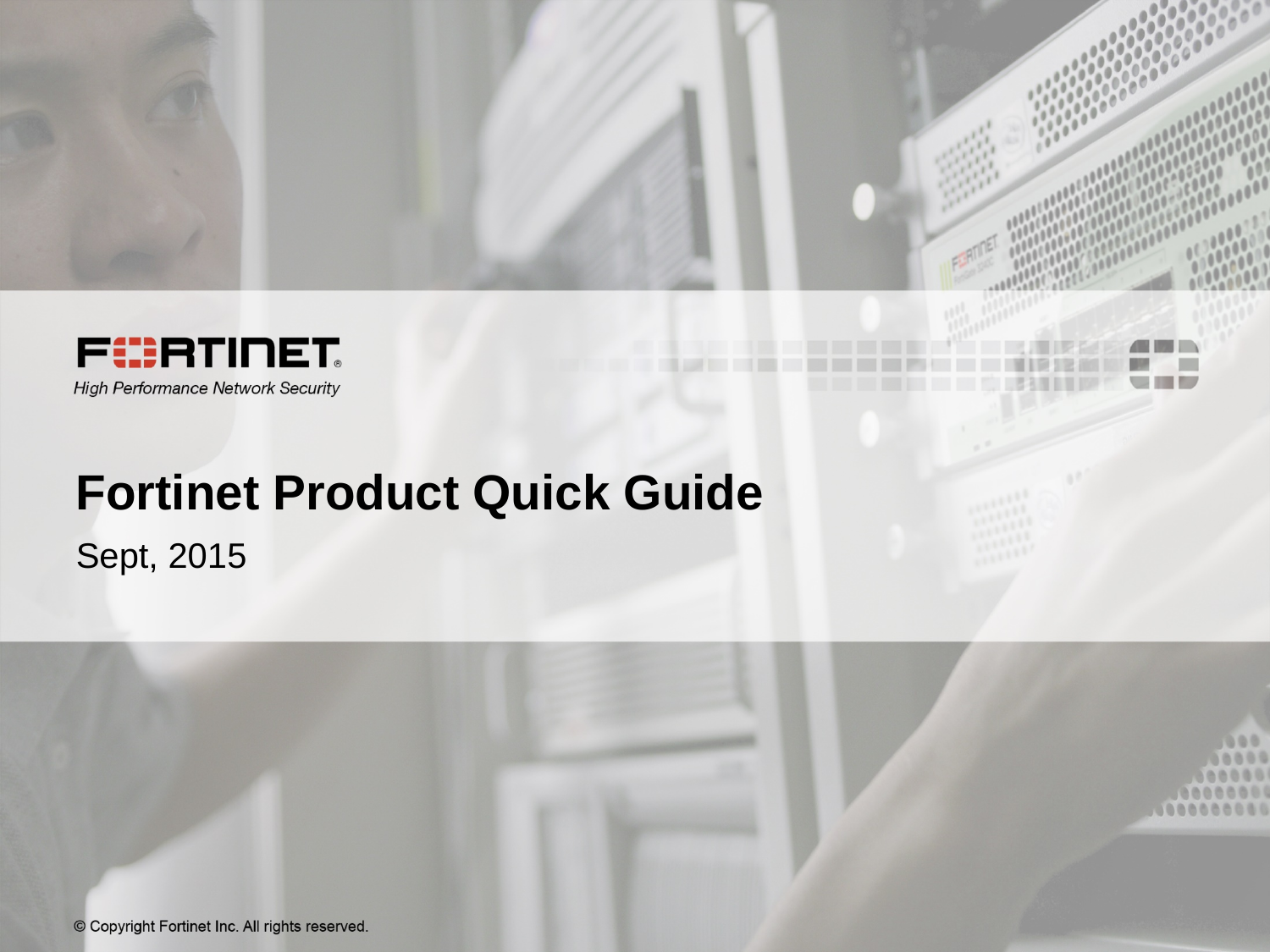

# Fortinet Product Quick Guide
Sept, 2015